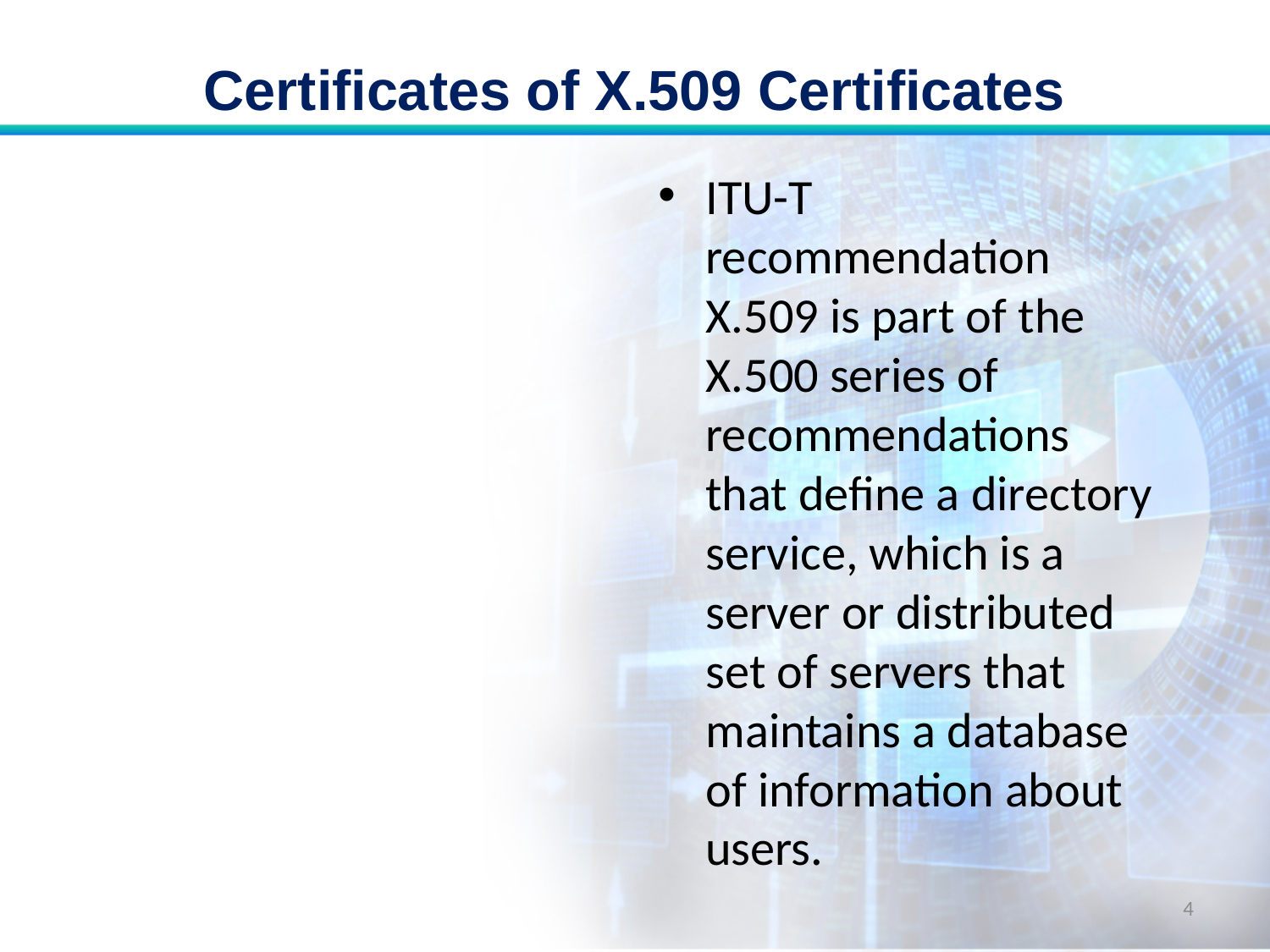

# Certificates of X.509 Certificates
ITU-T recommendation X.509 is part of the X.500 series of recommendations that define a directory service, which is a server or distributed set of servers that maintains a database of information about users.
4